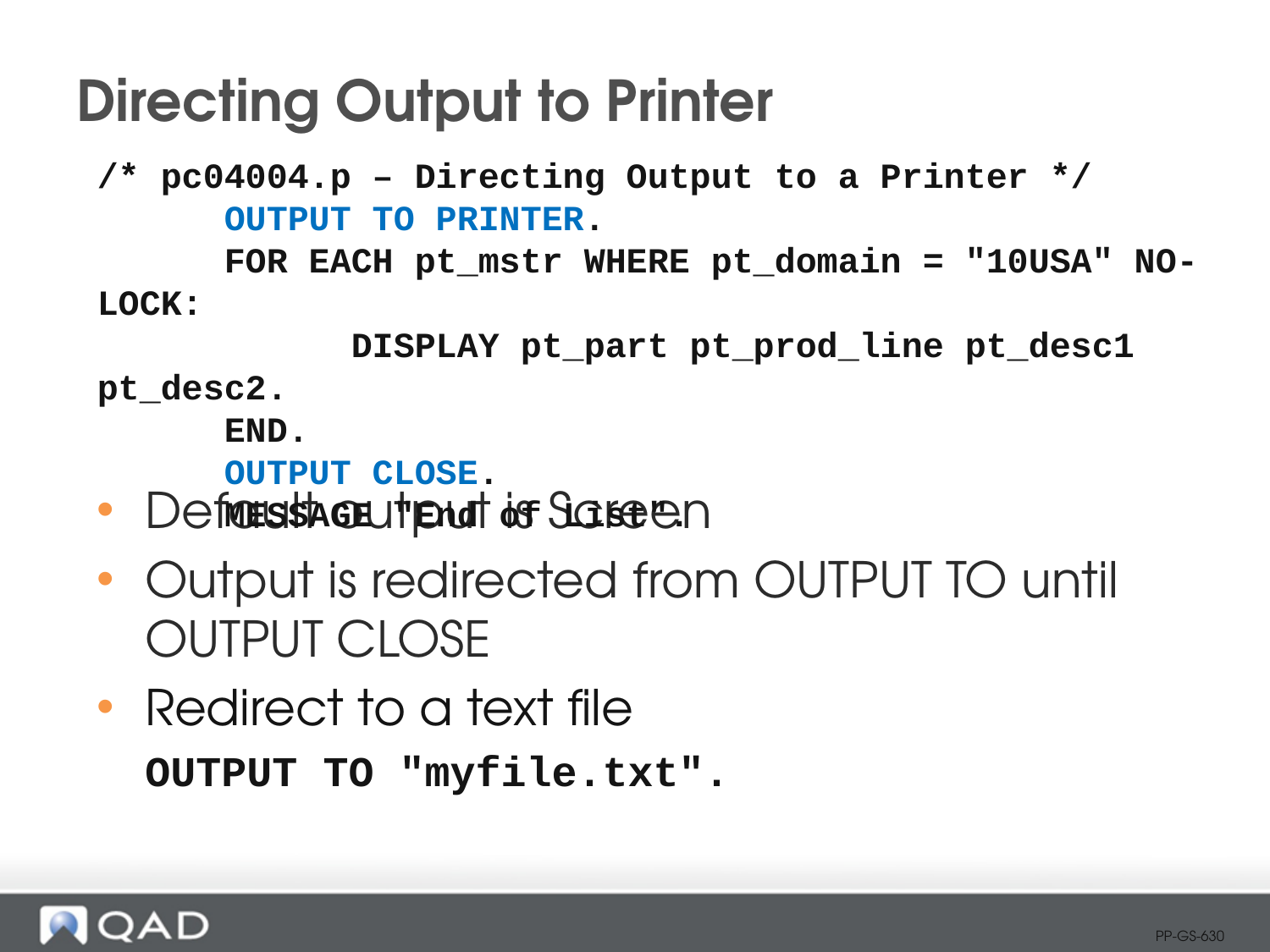

# Directing Output to Printer
/* pc04004.p – Directing Output to a Printer */
	OUTPUT TO PRINTER.
	FOR EACH pt_mstr WHERE pt_domain = "10USA" NO-LOCK:
		DISPLAY pt_part pt_prod_line pt_desc1 pt_desc2.
	END.
	OUTPUT CLOSE.
	MESSAGE "End of List".

Default output is Screen
Output is redirected from OUTPUT TO until OUTPUT CLOSE
Redirect to a text file
OUTPUT TO "myfile.txt".
PP-GS-630